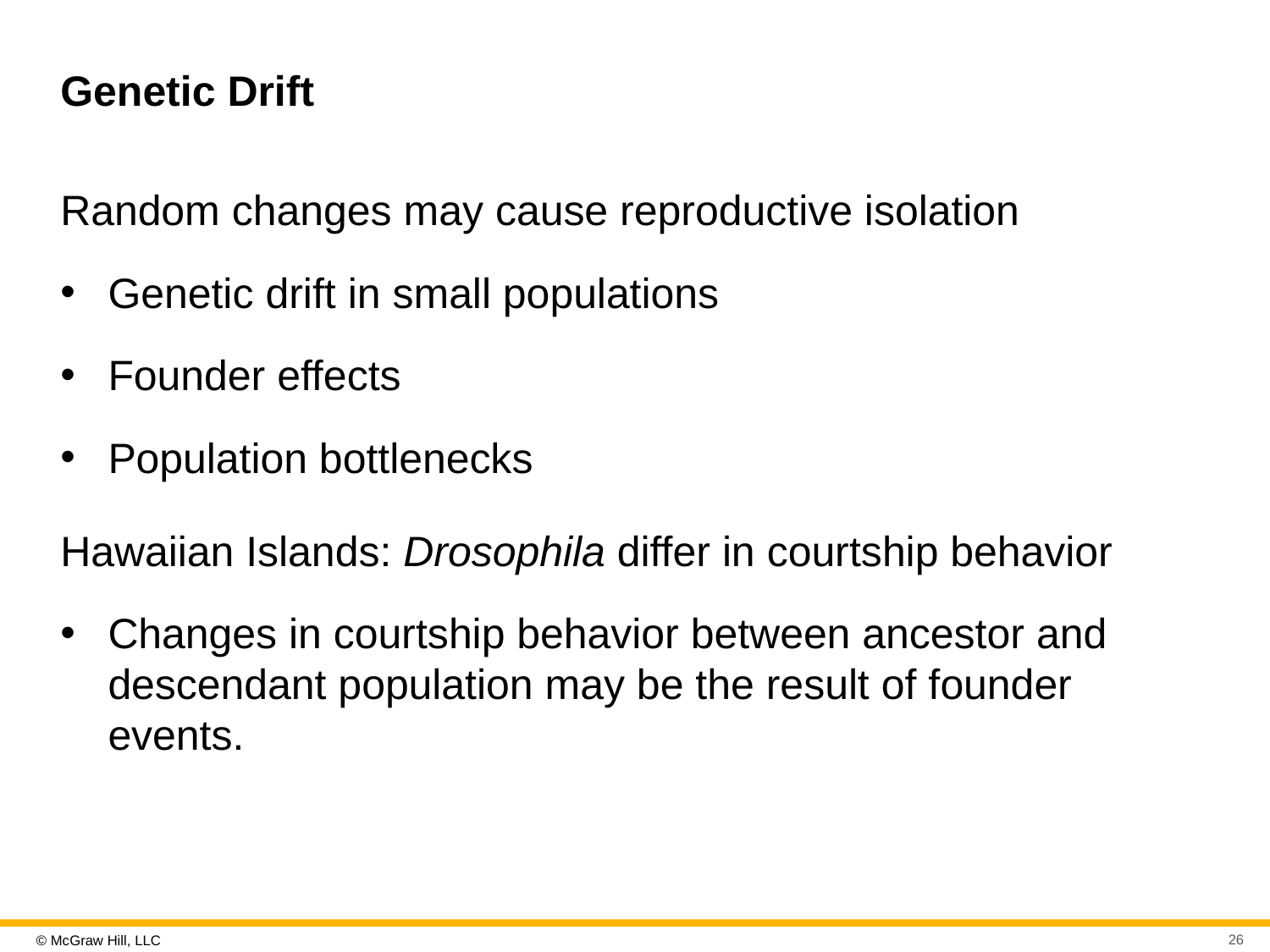

# Genetic Drift
Random changes may cause reproductive isolation
Genetic drift in small populations
Founder effects
Population bottlenecks
Hawaiian Islands: Drosophila differ in courtship behavior
Changes in courtship behavior between ancestor and descendant population may be the result of founder events.
26